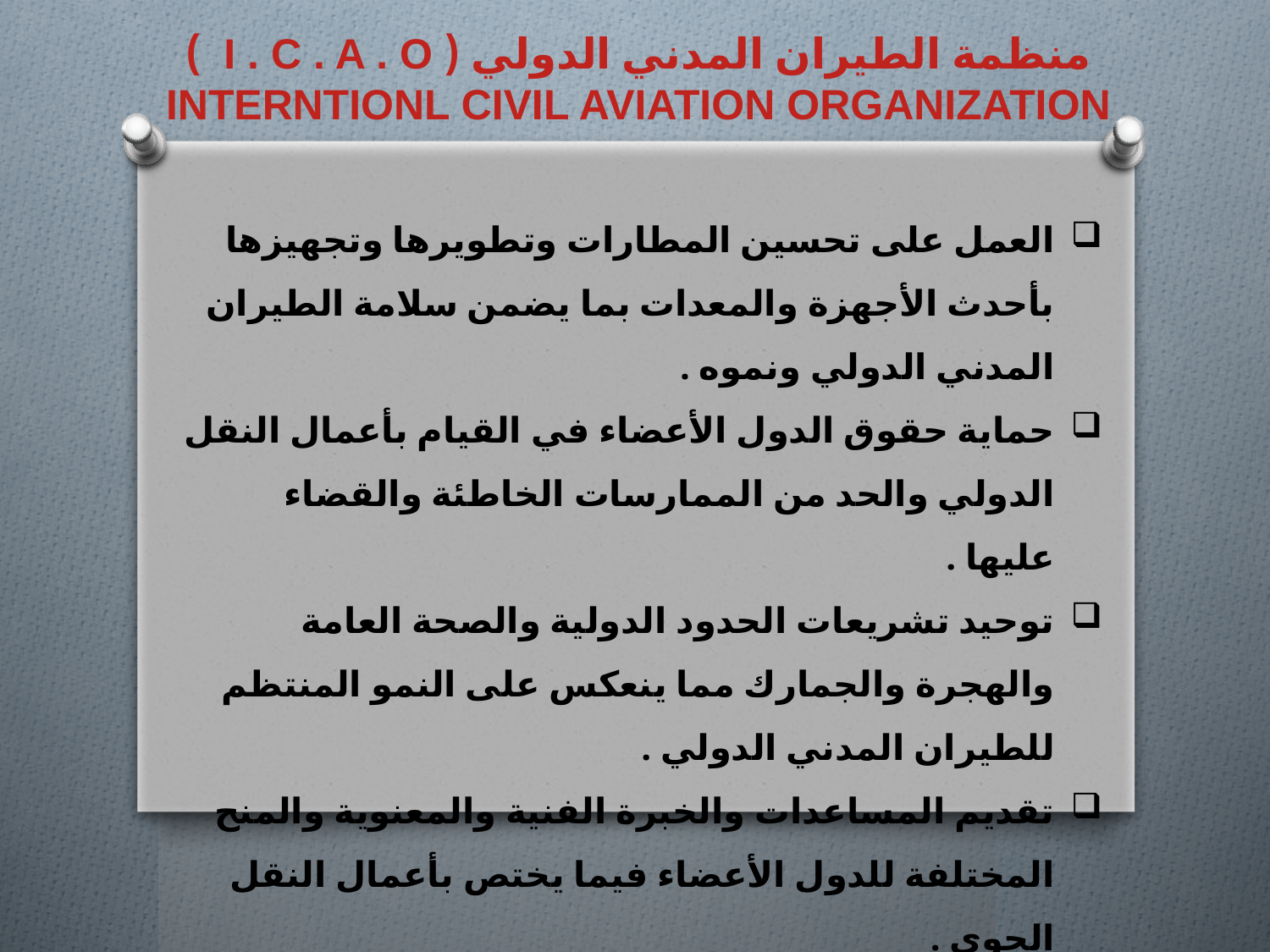

منظمة الطيران المدني الدولي ( I . C . A . O  )
INTERNTIONL CIVIL AVIATION ORGANIZATION
العمل على تحسين المطارات وتطويرها وتجهيزها بأحدث الأجهزة والمعدات بما يضمن سلامة الطيران المدني الدولي ونموه .
حماية حقوق الدول الأعضاء في القيام بأعمال النقل الدولي والحد من الممارسات الخاطئة والقضاء عليها .
توحيد تشريعات الحدود الدولية والصحة العامة والهجرة والجمارك مما ينعكس على النمو المنتظم للطيران المدني الدولي .
تقديم المساعدات والخبرة الفنية والمعنوية والمنح المختلفة للدول الأعضاء فيما يختص بأعمال النقل الجوي .